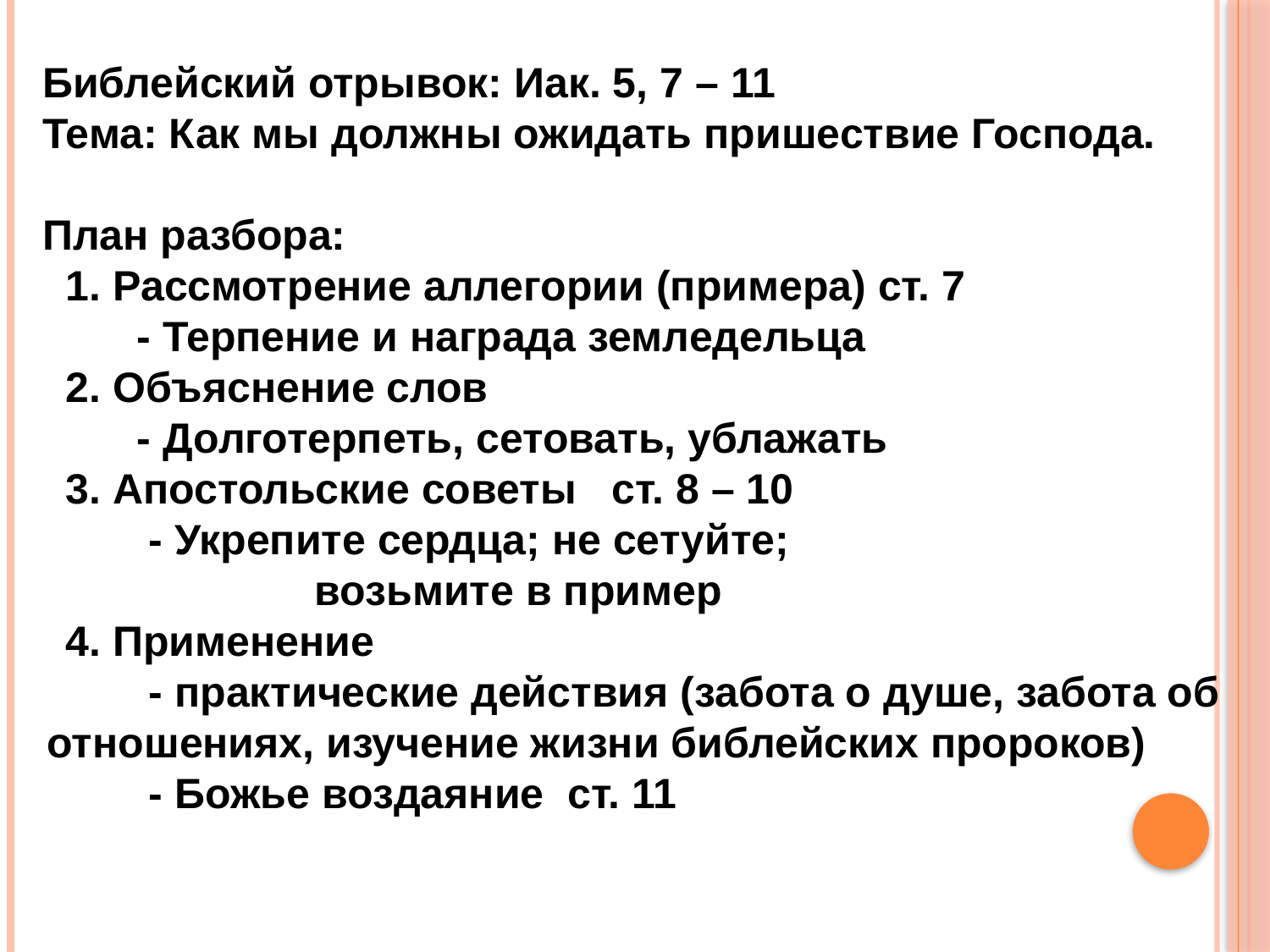

Библейский отрывок: Иак. 5, 7 – 11
Тема: Как мы должны ожидать пришествие Господа.

План разбора:
  1. Рассмотрение аллегории (примера) ст. 7
        - Терпение и награда земледельца
  2. Объяснение слов
        - Долготерпеть, сетовать, ублажать
  3. Апостольские советы   ст. 8 – 10
         - Укрепите сердца; не сетуйте;
                       возьмите в пример
  4. Применение
         - практические действия (забота о душе, забота об отношениях, изучение жизни библейских пророков)
         - Божье воздаяние  ст. 11